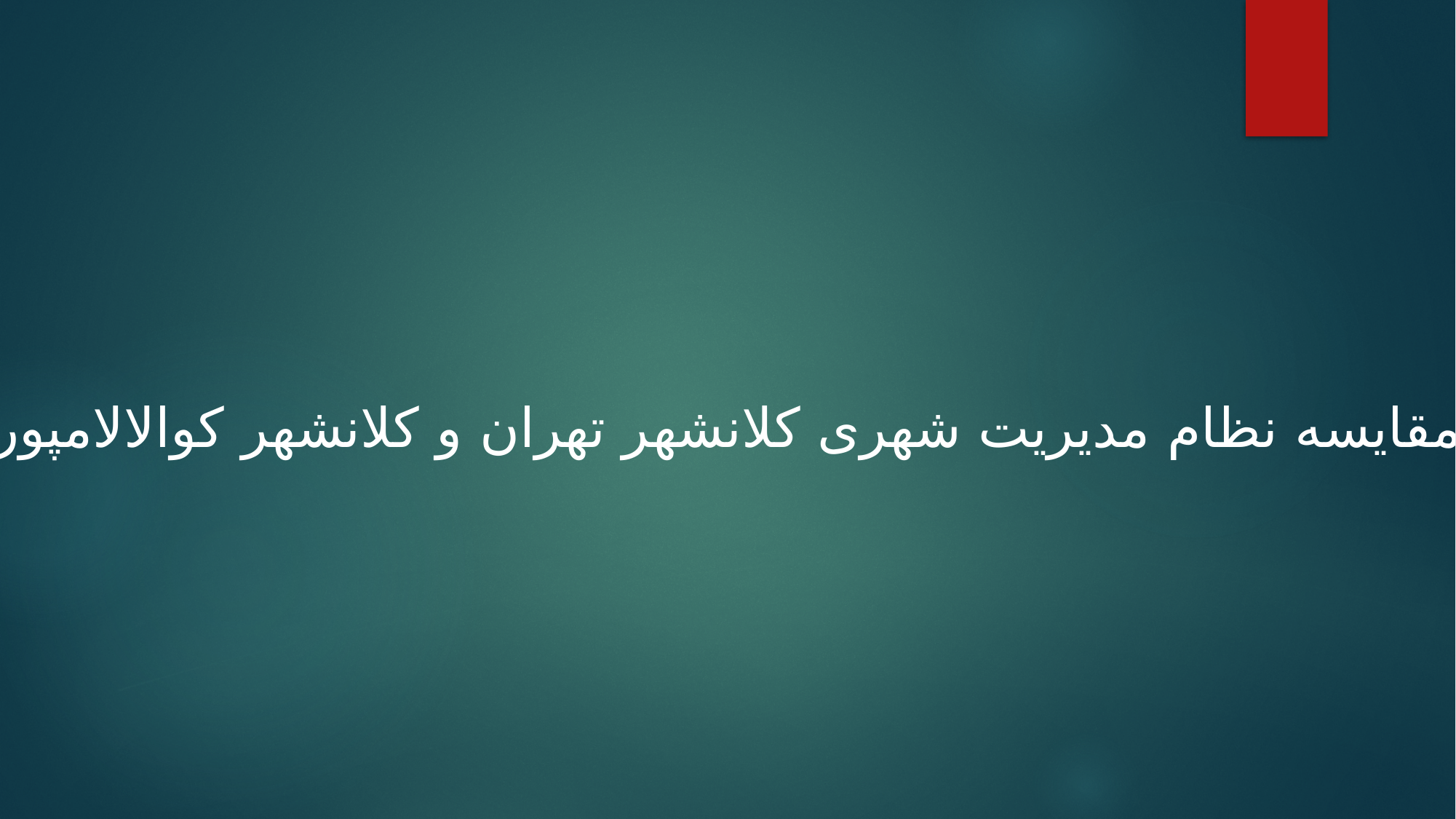

مقایسه نظام مدیریت شهری کلانشهر تهران و کلانشهر کوالالامپور